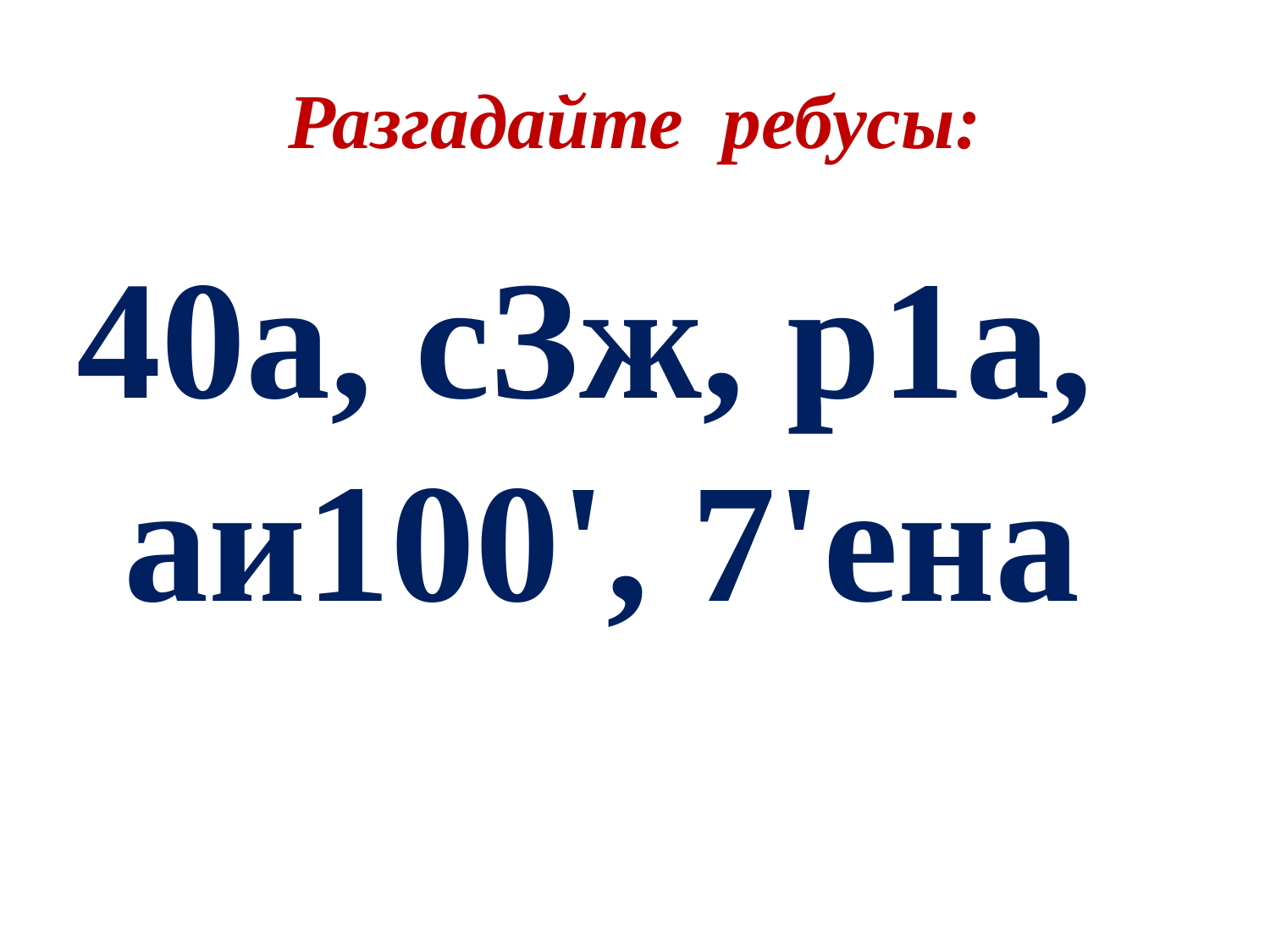

# Разгадайте  ребусы:
40а, сЗж, р1а, аи100', 7'ена